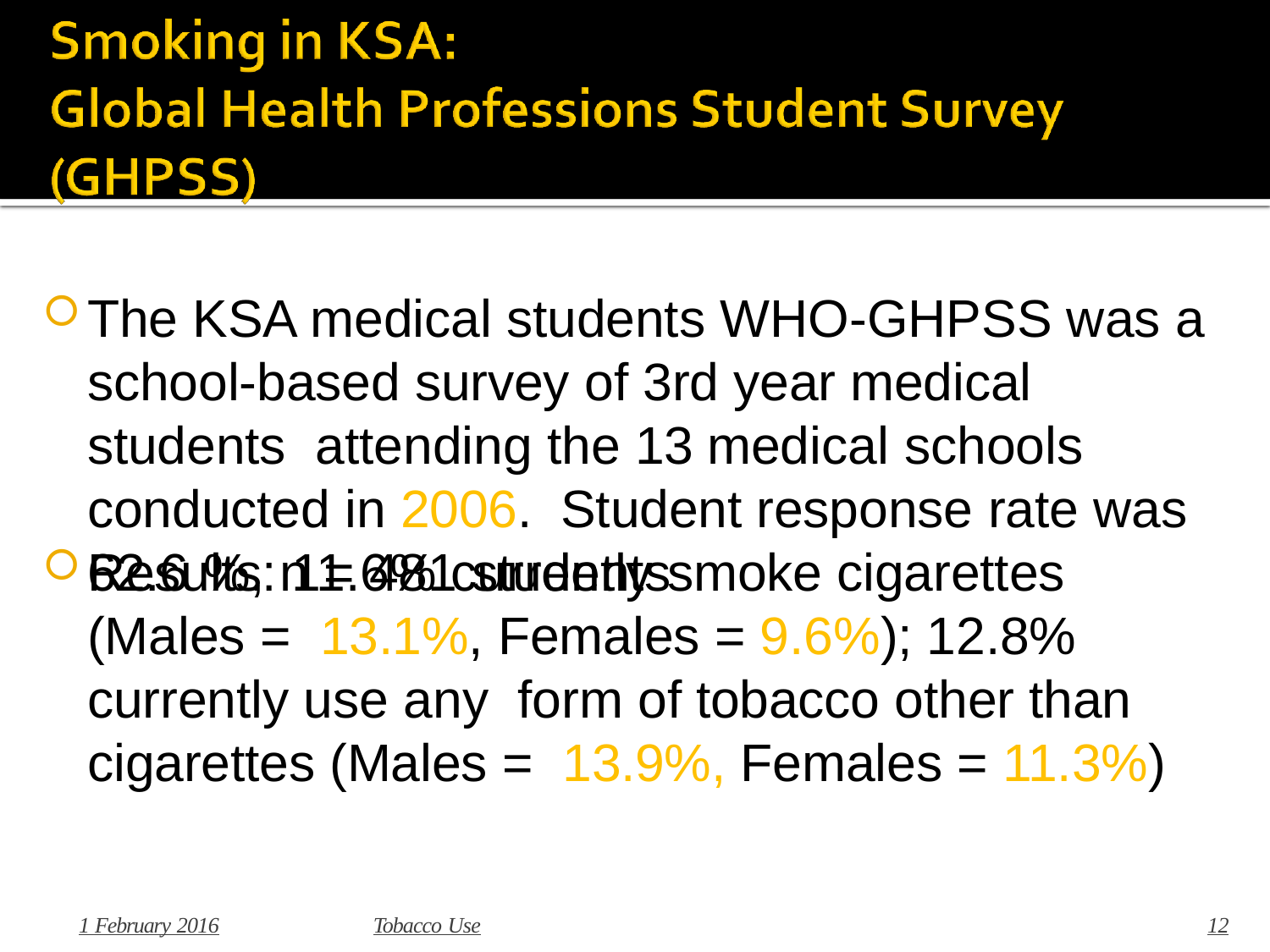

# The KSA medical students WHO-GHPSS was a  school-based survey of 3rd year medical students  attending the 13 medical schools conducted in 2006.  Student response rate was 62.6 %, n = 481 students
Results: 11.6% currently smoke cigarettes (Males =  13.1%, Females = 9.6%); 12.8% currently use any  form of tobacco other than cigarettes (Males =  13.9%, Females = 11.3%)
1 February 2016
Tobacco Use
12